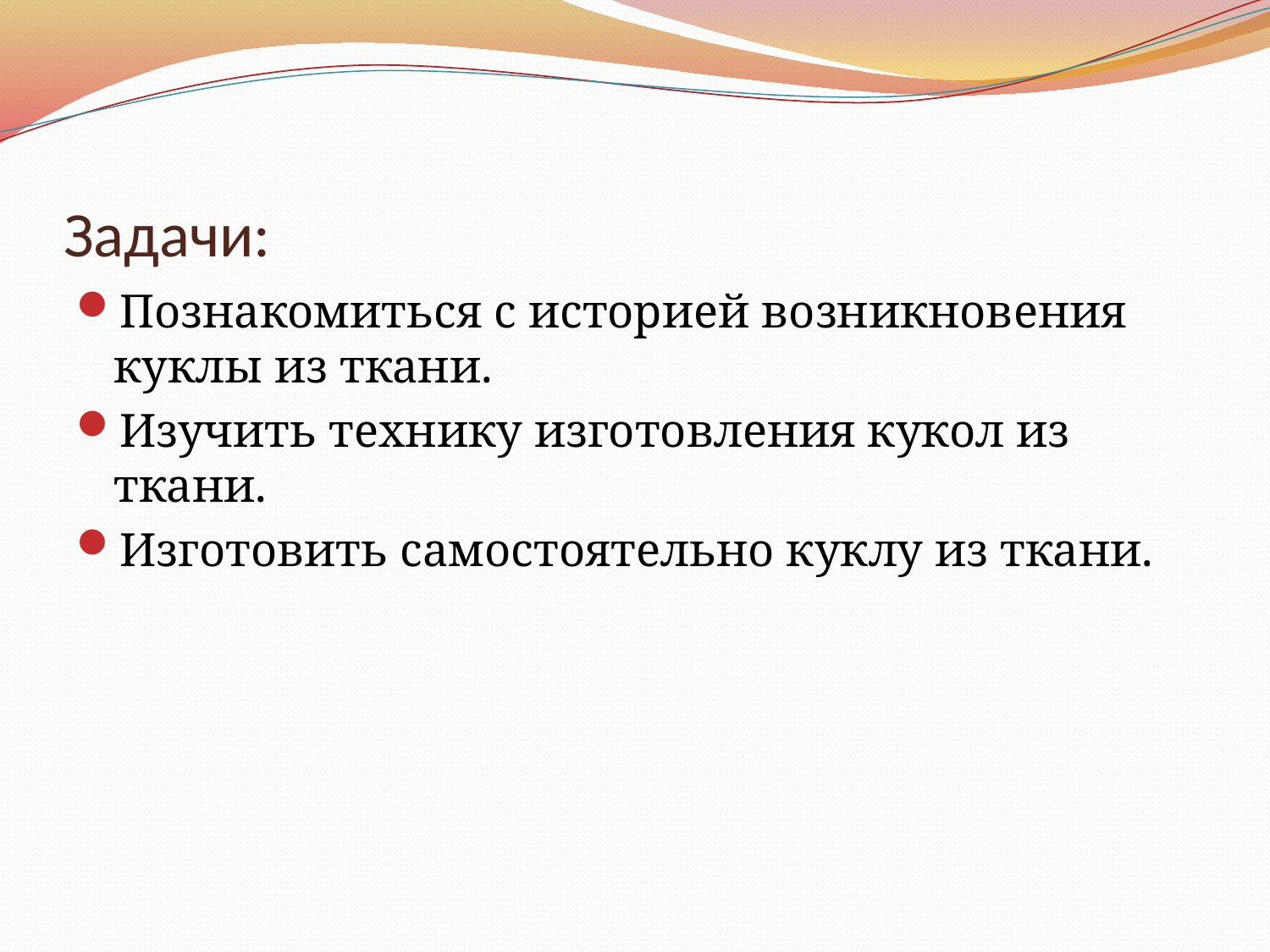

# Задачи:
Познакомиться с историей возникновения куклы из ткани.
Изучить технику изготовления кукол из ткани.
Изготовить самостоятельно куклу из ткани.